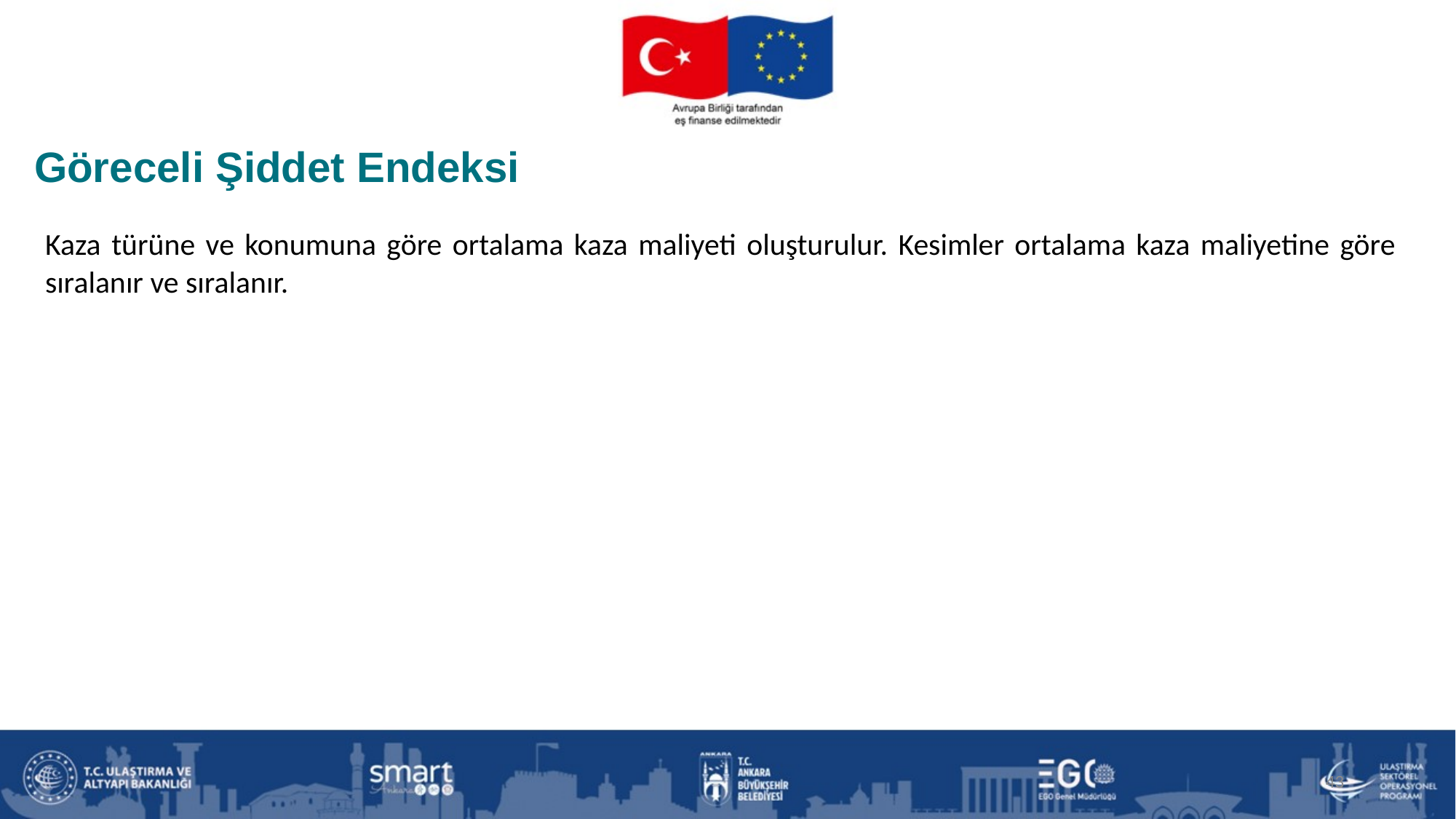

Göreceli Şiddet Endeksi

Kaza türüne ve konumuna göre ortalama kaza maliyeti oluşturulur. Kesimler ortalama kaza maliyetine göre sıralanır ve sıralanır.

43